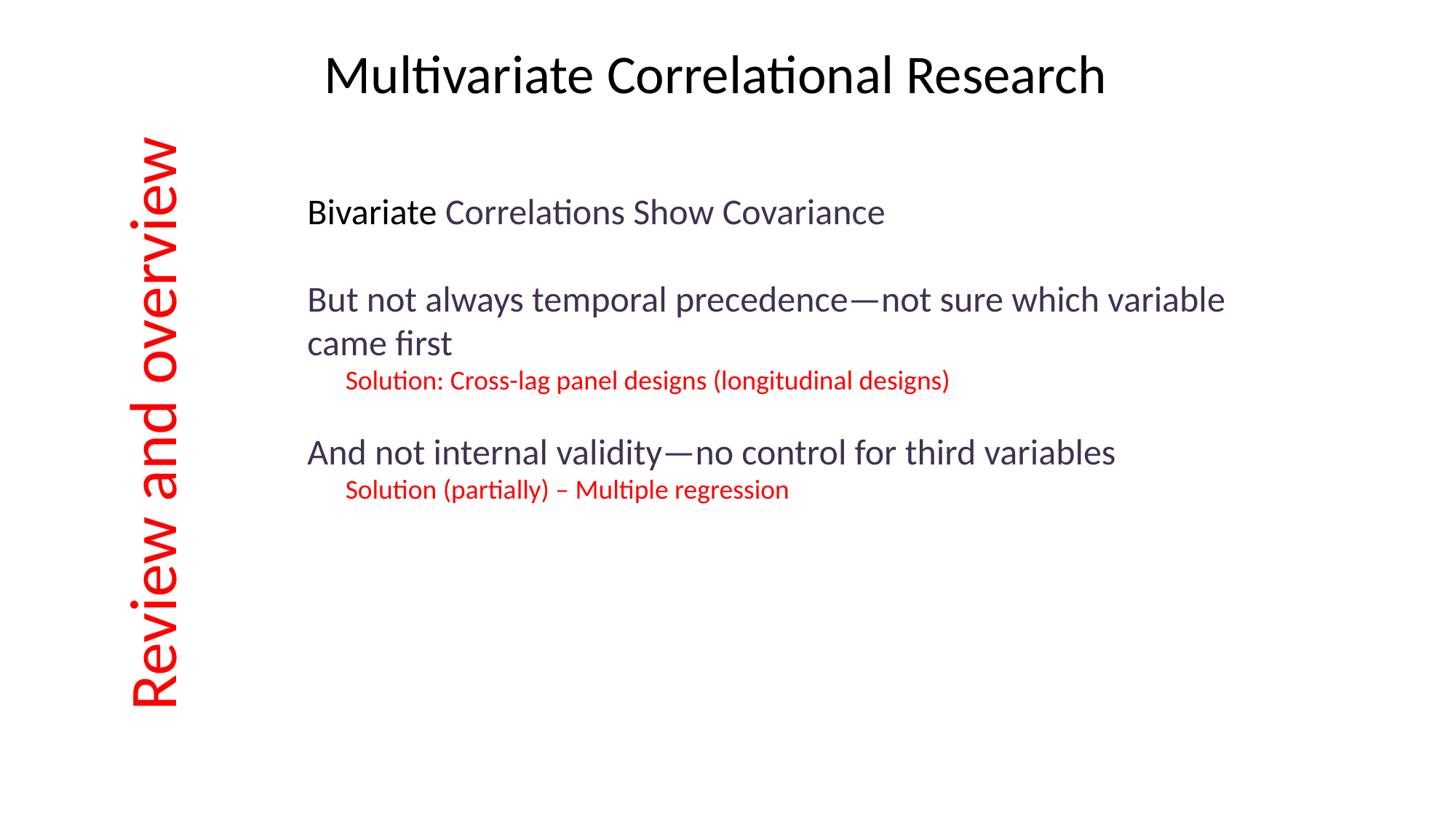

Multivariate Correlational Research
Bivariate Correlations Show Covariance

But not always temporal precedence—not sure which variable came first
Solution: Cross-lag panel designs (longitudinal designs)

And not internal validity—no control for third variables
Solution (partially) – Multiple regression
Review and overview